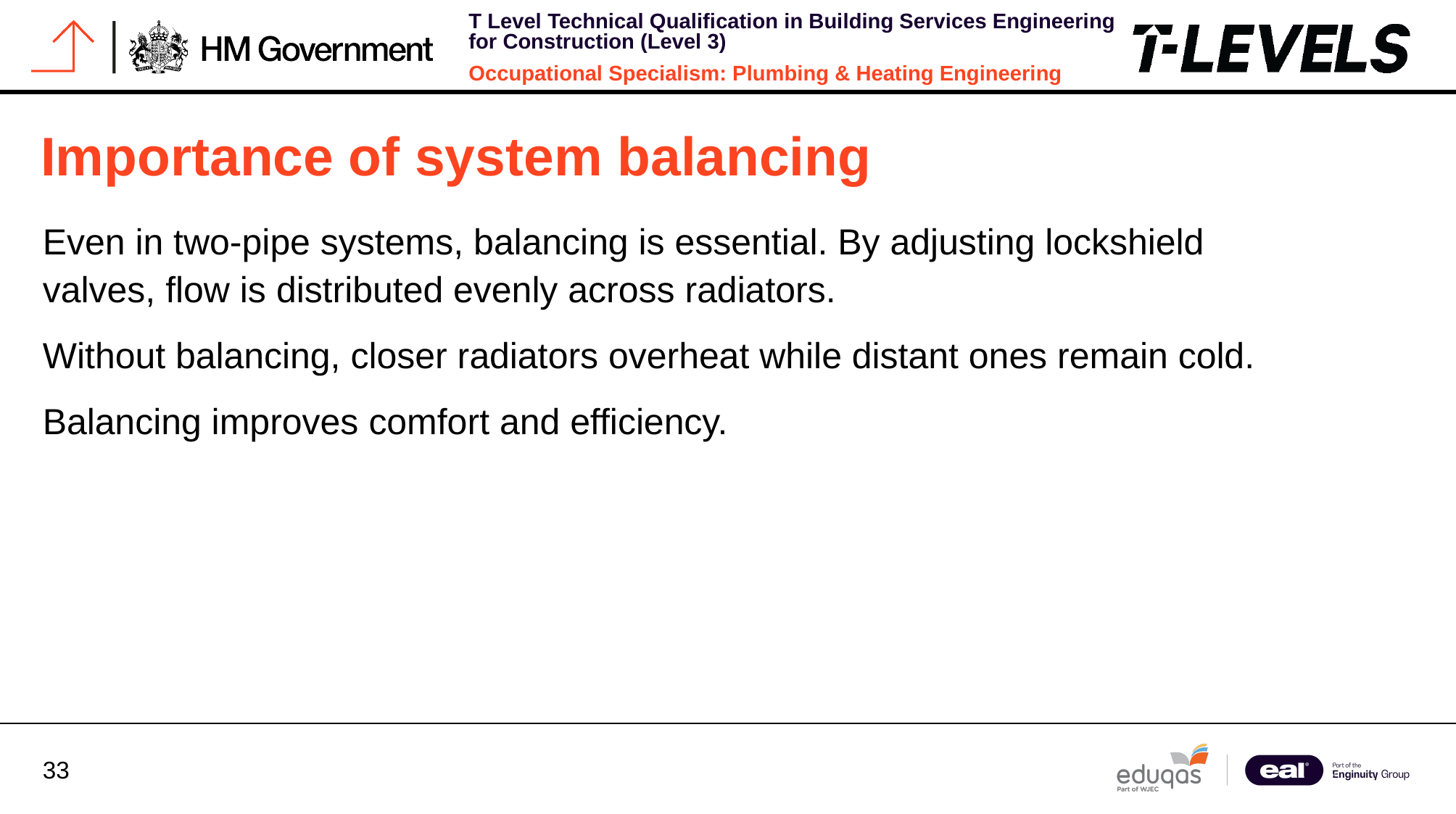

# Importance of system balancing
Even in two-pipe systems, balancing is essential. By adjusting lockshield valves, flow is distributed evenly across radiators.
Without balancing, closer radiators overheat while distant ones remain cold.
Balancing improves comfort and efficiency.